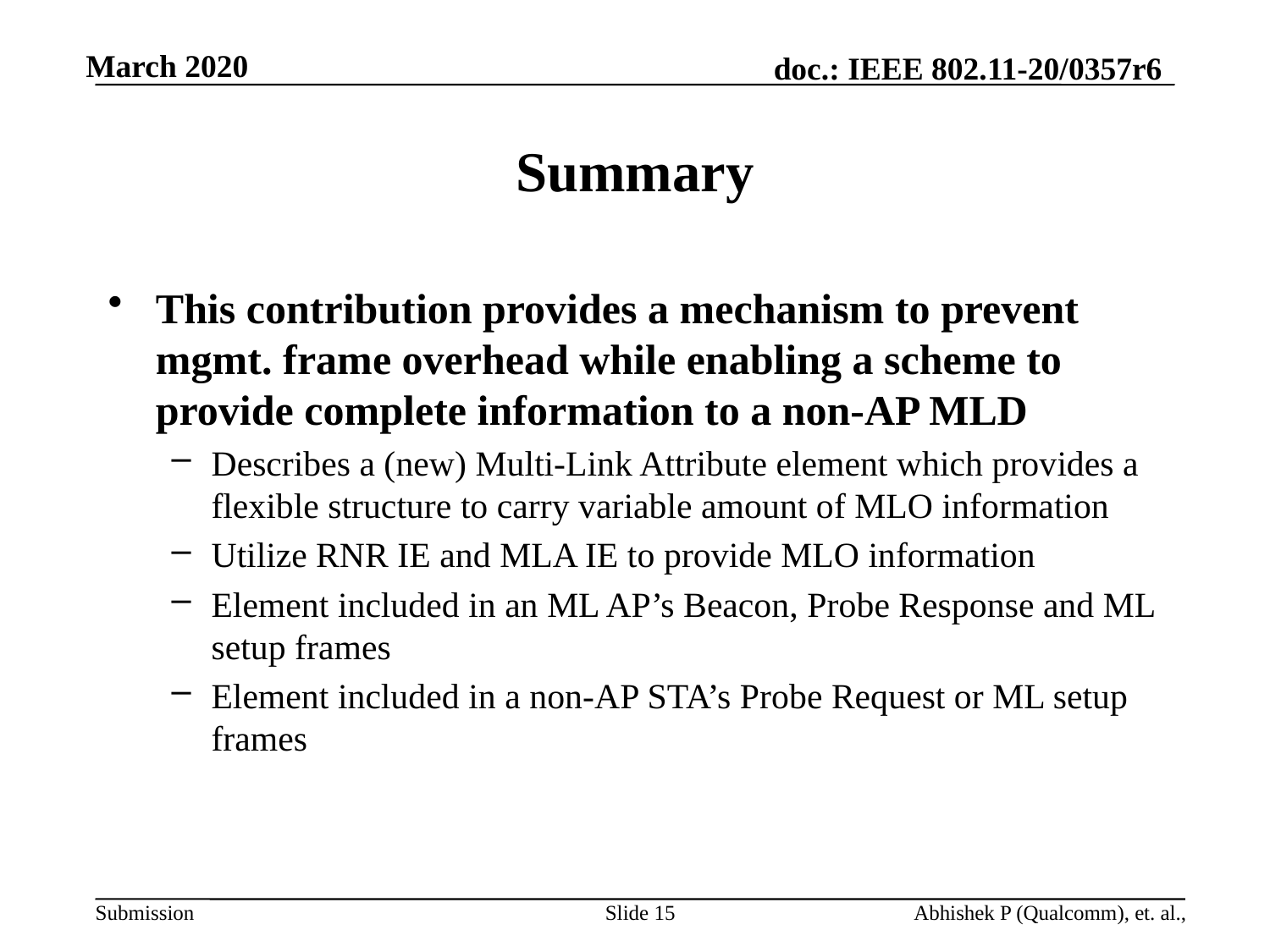

# Summary
This contribution provides a mechanism to prevent mgmt. frame overhead while enabling a scheme to provide complete information to a non-AP MLD
Describes a (new) Multi-Link Attribute element which provides a flexible structure to carry variable amount of MLO information
Utilize RNR IE and MLA IE to provide MLO information
Element included in an ML AP’s Beacon, Probe Response and ML setup frames
Element included in a non-AP STA’s Probe Request or ML setup frames
Slide 15
Abhishek P (Qualcomm), et. al.,